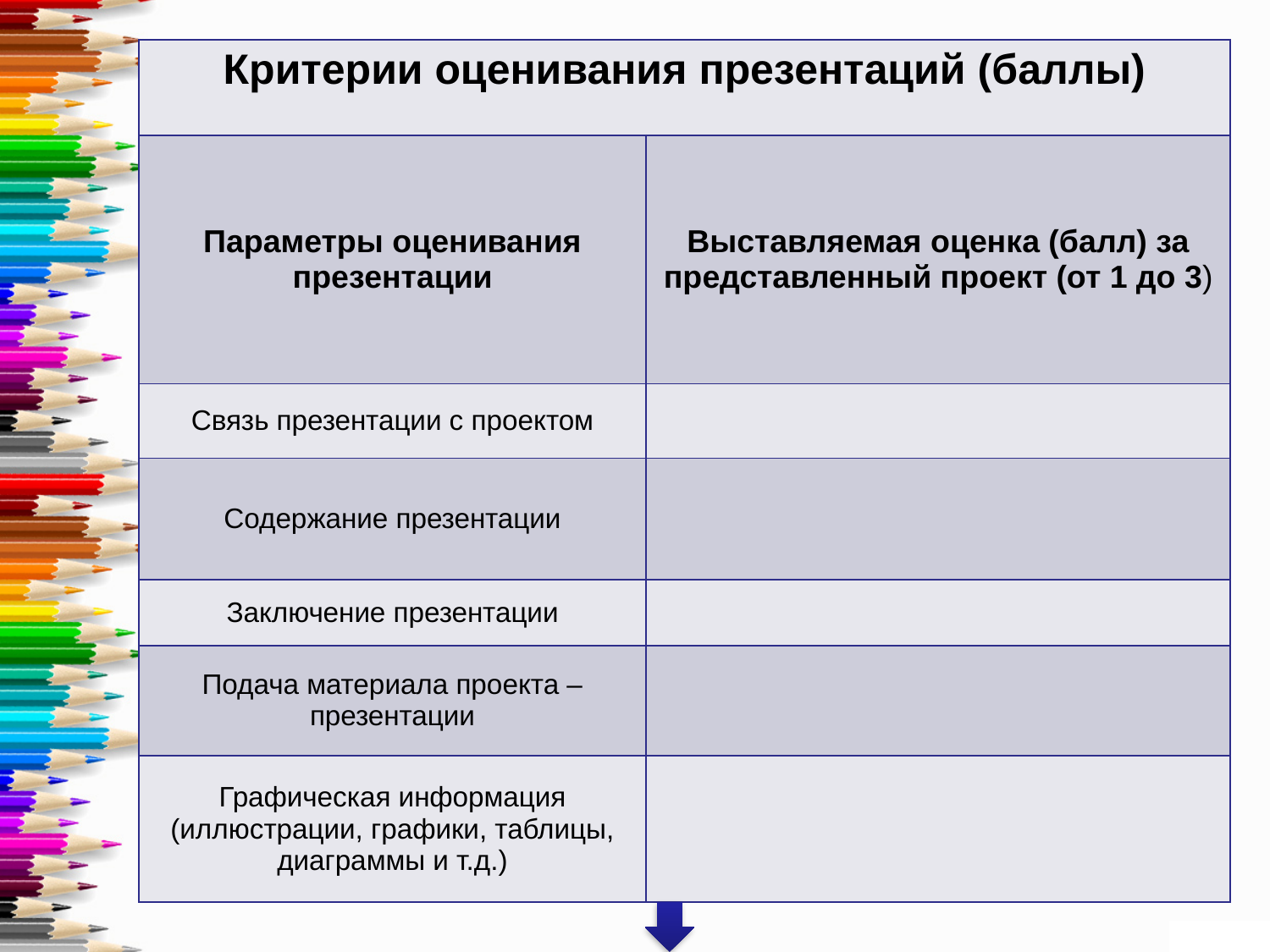

| Критерии оценивания презентаций (баллы) |  |
| --- | --- |
| Параметры оценивания презентации | Выставляемая оценка (балл) за представленный проект (от 1 до 3) |
| Связь презентации с проектом |  |
| Содержание презентации |  |
| Заключение презентации |  |
| Подача материала проекта – презентации |  |
| Графическая информация (иллюстрации, графики, таблицы, диаграммы и т.д.) |  |